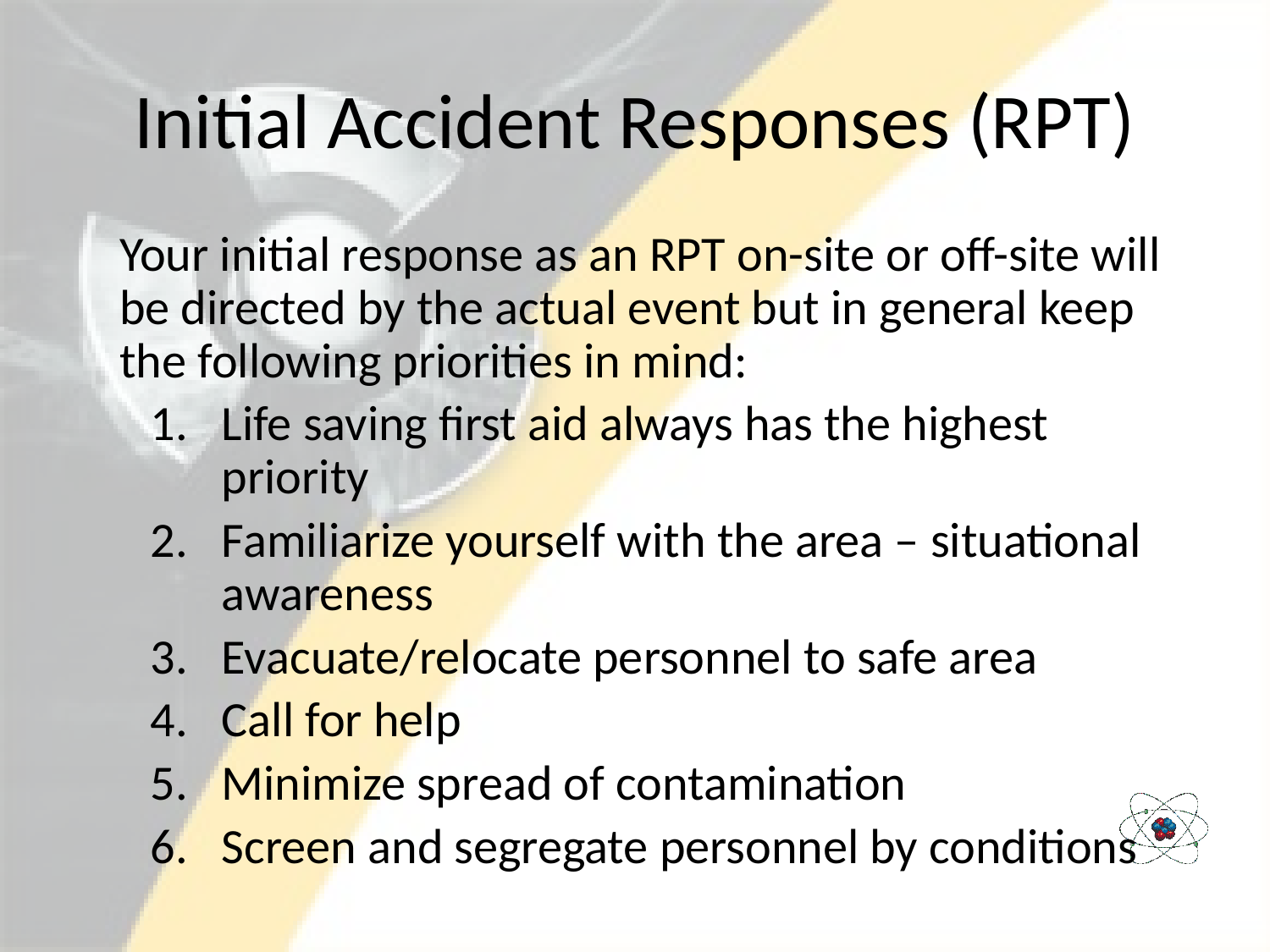

# Initial Accident Responses (RPT)
Your initial response as an RPT on-site or off-site will be directed by the actual event but in general keep the following priorities in mind:
Life saving first aid always has the highest priority
Familiarize yourself with the area – situational awareness
Evacuate/relocate personnel to safe area
Call for help
Minimize spread of contamination
Screen and segregate personnel by conditions